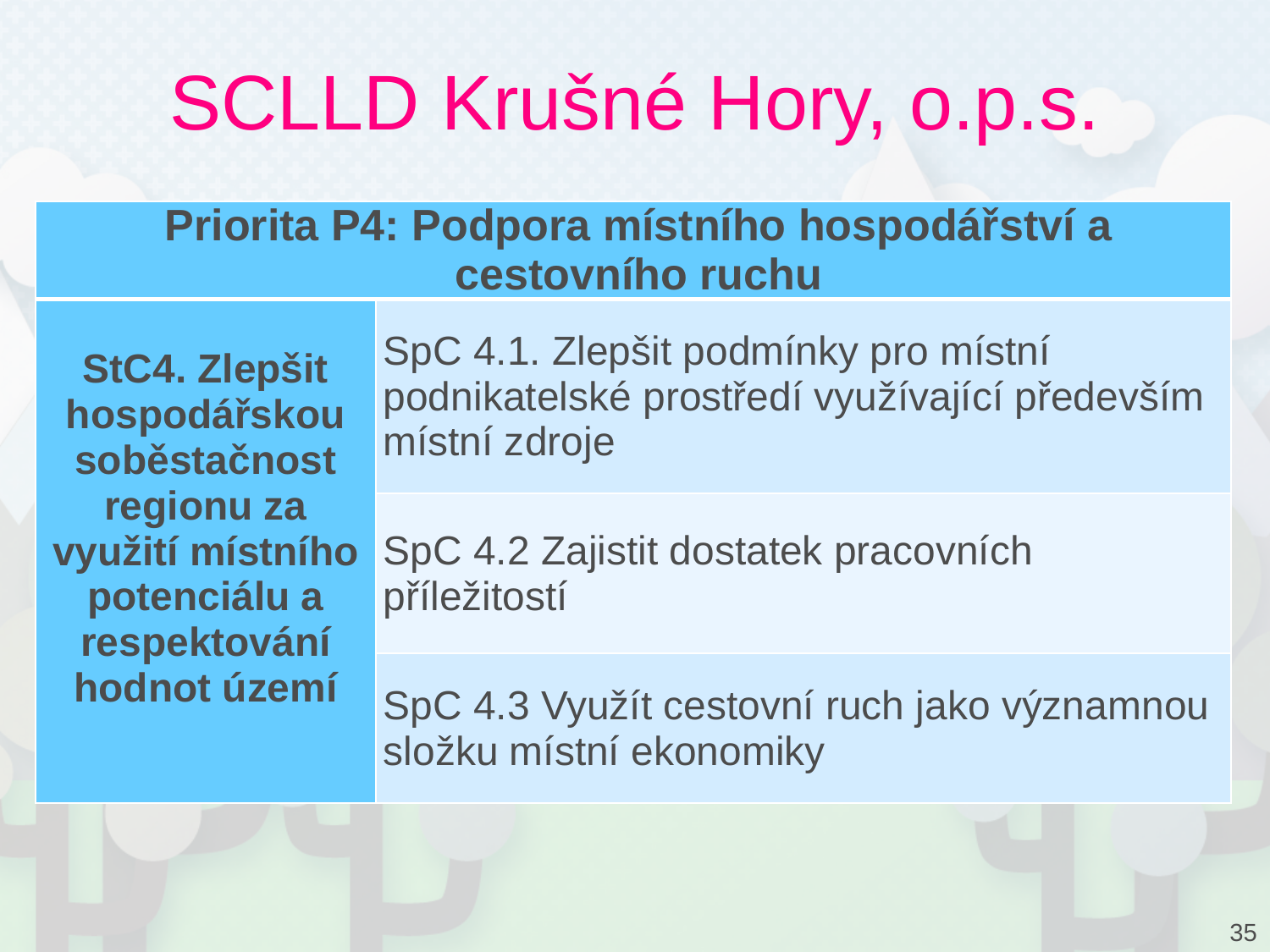

# SCLLD Krušné Hory, o.p.s.

| Priorita P4: Podpora místního hospodářství a cestovního ruchu |  |
| --- | --- |
| StC4. Zlepšit hospodářskou soběstačnost regionu za využití místního potenciálu a respektování hodnot území | SpC 4.1. Zlepšit podmínky pro místní podnikatelské prostředí využívající především místní zdroje |
|  | SpC 4.2 Zajistit dostatek pracovních příležitostí |
|  | SpC 4.3 Využít cestovní ruch jako významnou složku místní ekonomiky |
35